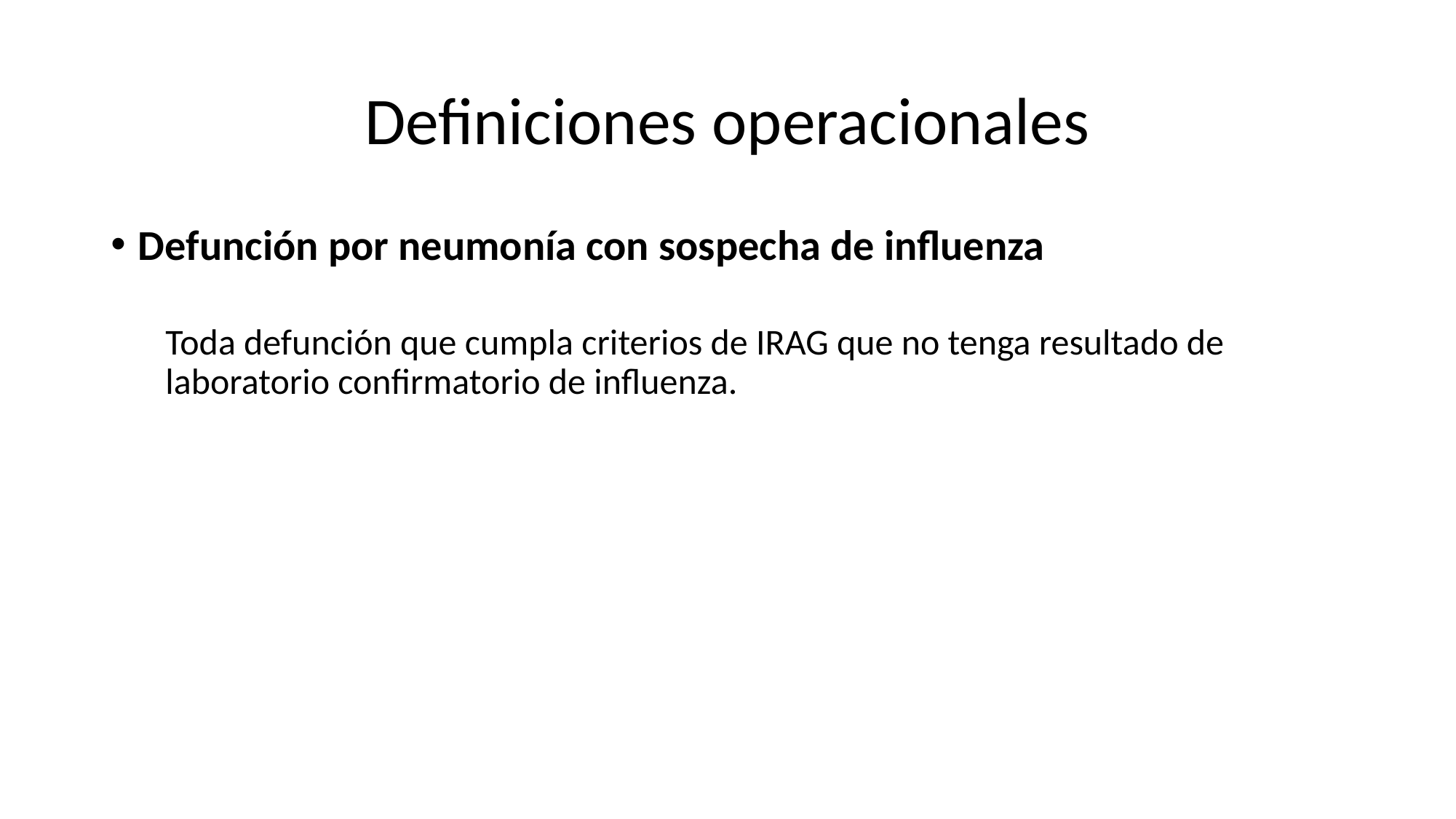

# Definiciones operacionales
Defunción por neumonía con sospecha de influenza

Toda defunción que cumpla criterios de IRAG que no tenga resultado de laboratorio confirmatorio de influenza.